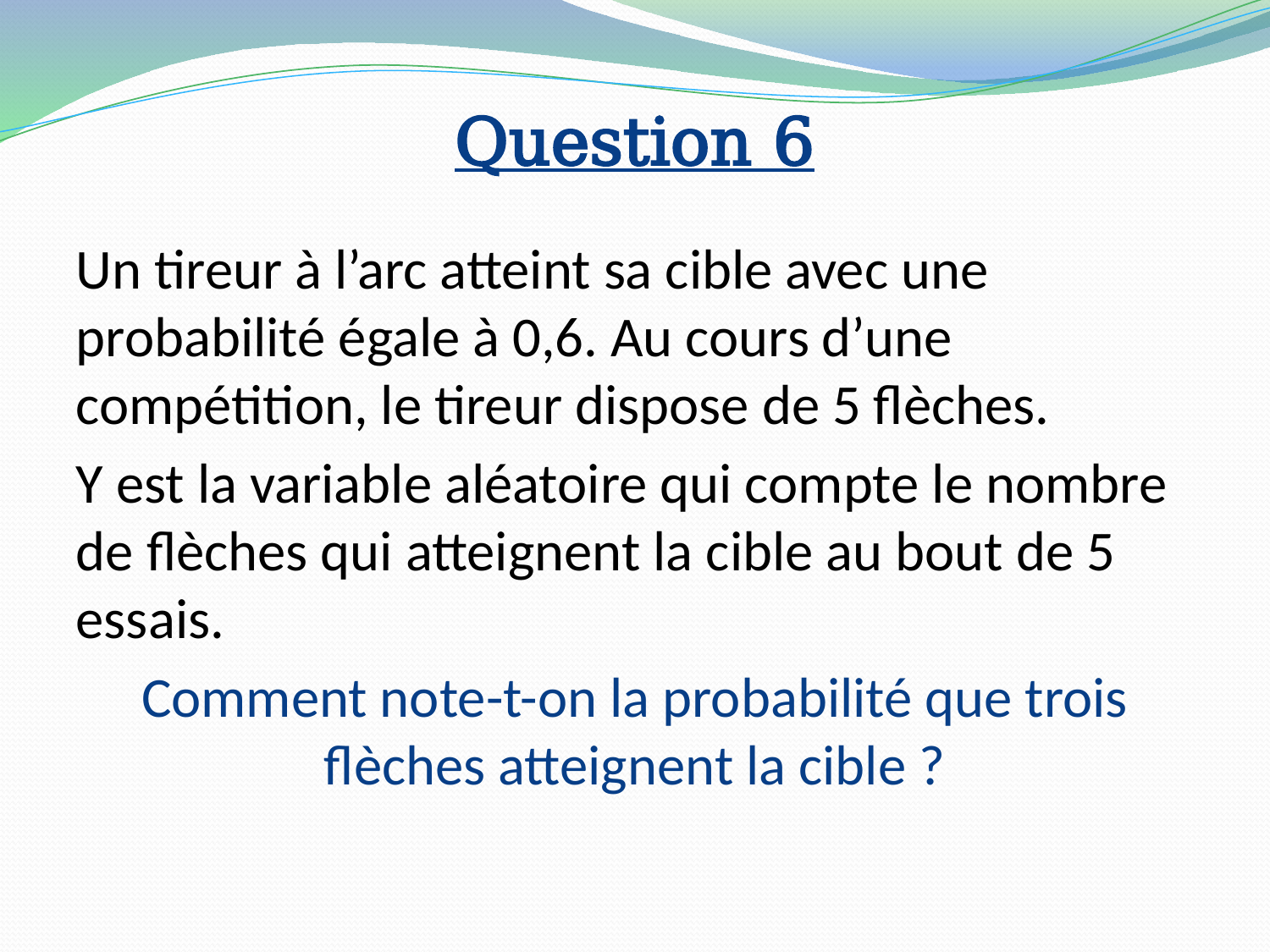

# Question 6
Un tireur à l’arc atteint sa cible avec une probabilité égale à 0,6. Au cours d’une compétition, le tireur dispose de 5 flèches.
Y est la variable aléatoire qui compte le nombre de flèches qui atteignent la cible au bout de 5 essais.
Comment note-t-on la probabilité que trois flèches atteignent la cible ?